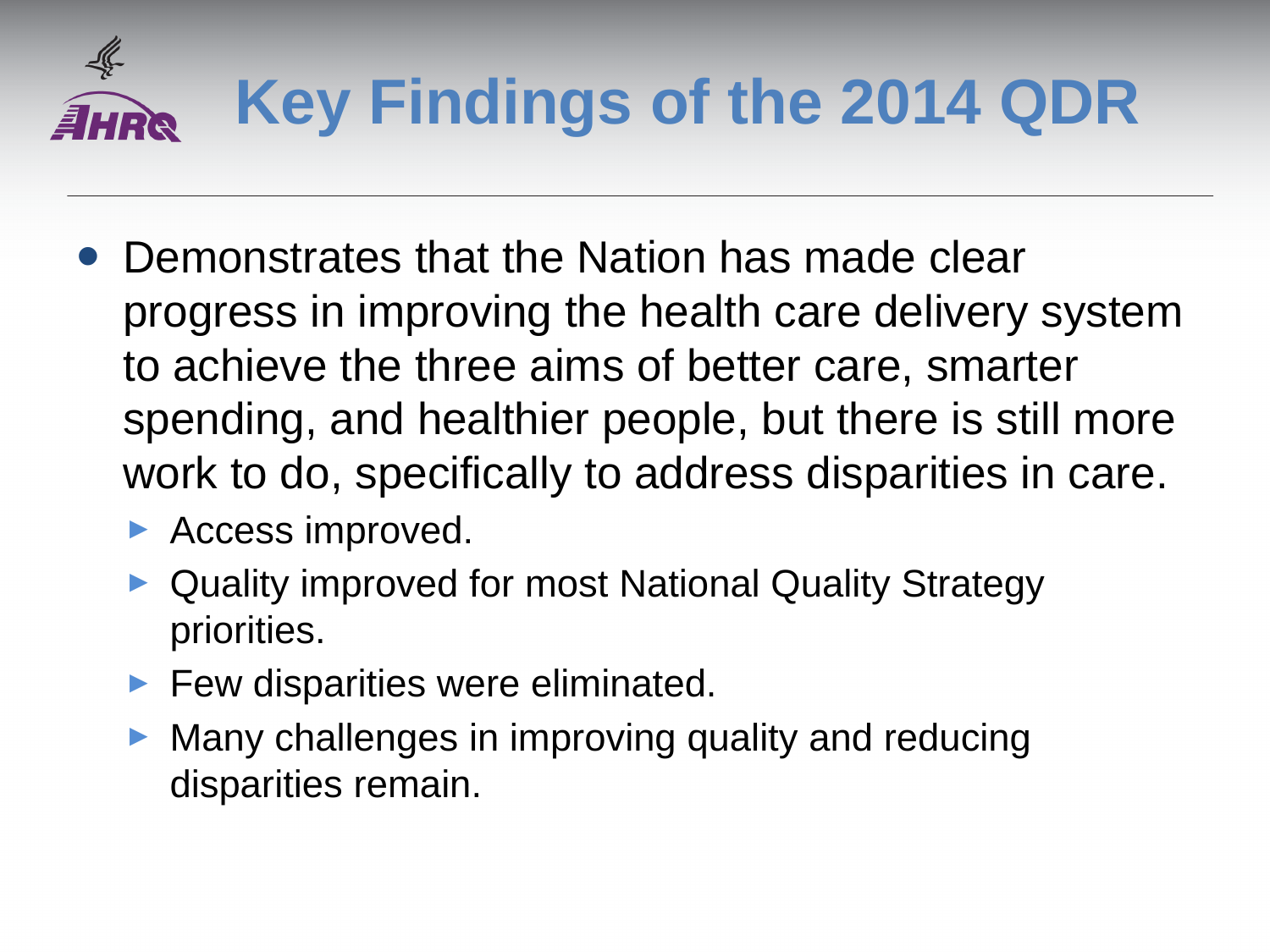

# Key Findings of the 2014 QDR
Demonstrates that the Nation has made clear progress in improving the health care delivery system to achieve the three aims of better care, smarter spending, and healthier people, but there is still more work to do, specifically to address disparities in care.
Access improved.
Quality improved for most National Quality Strategy priorities.
Few disparities were eliminated.
Many challenges in improving quality and reducing disparities remain.